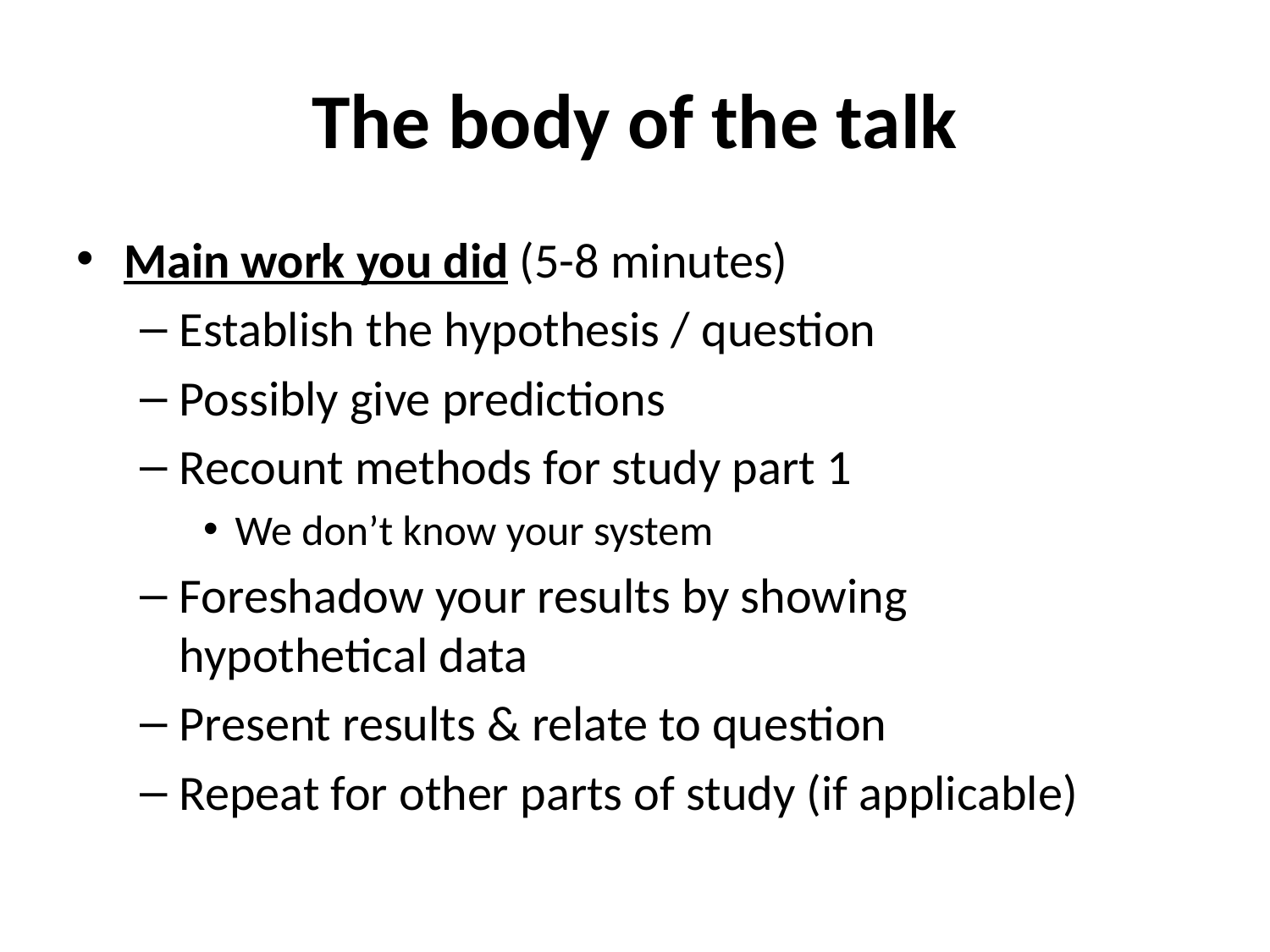

# The body of the talk
Main work you did (5-8 minutes)
Establish the hypothesis / question
Possibly give predictions
Recount methods for study part 1
We don’t know your system
Foreshadow your results by showing hypothetical data
Present results & relate to question
Repeat for other parts of study (if applicable)